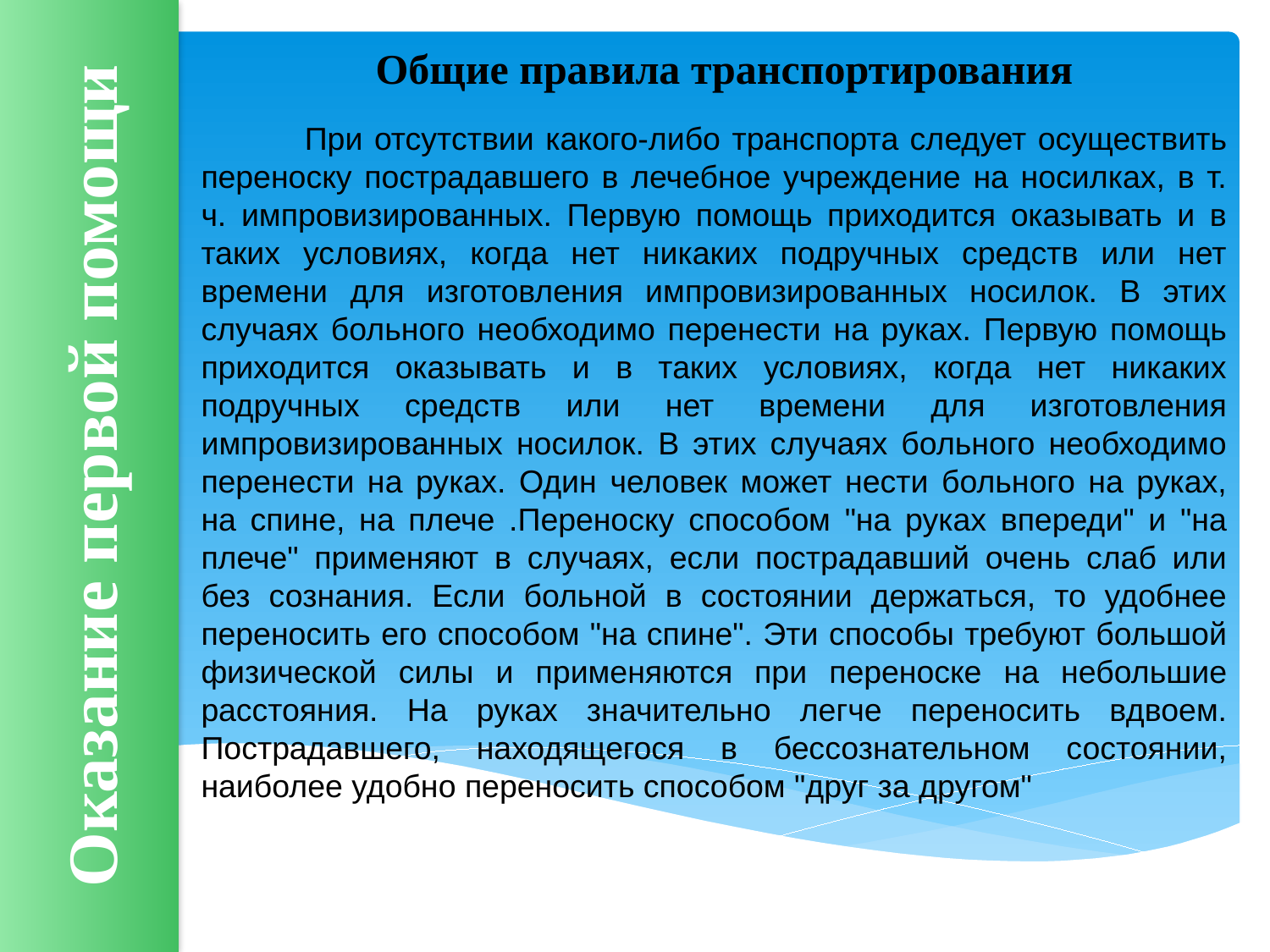

Общие правила транспортирования
         При отсутствии какого-либо транспорта следует осуществить переноску пострадавшего в лечебное учреждение на носилках, в т. ч. импровизированных. Первую помощь приходится оказывать и в таких условиях, когда нет никаких подручных средств или нет времени для изготовления импровизированных носилок. В этих случаях больного необходимо перенести на руках. Первую помощь приходится оказывать и в таких условиях, когда нет никаких подручных средств или нет времени для изготовления импровизированных носилок. В этих случаях больного необходимо перенести на руках. Один человек может нести больного на руках, на спине, на плече .Переноску способом "на руках впереди" и "на плече" применяют в случаях, если пострадавший очень слаб или без сознания. Если больной в состоянии держаться, то удобнее переносить его способом "на спине". Эти способы требуют большой физической силы и применяются при переноске на небольшие расстояния. На руках значительно легче переносить вдвоем. Пострадавшего, находящегося в бессознательном состоянии, наиболее удобно переносить способом "друг за другом"
Оказание первой помощи